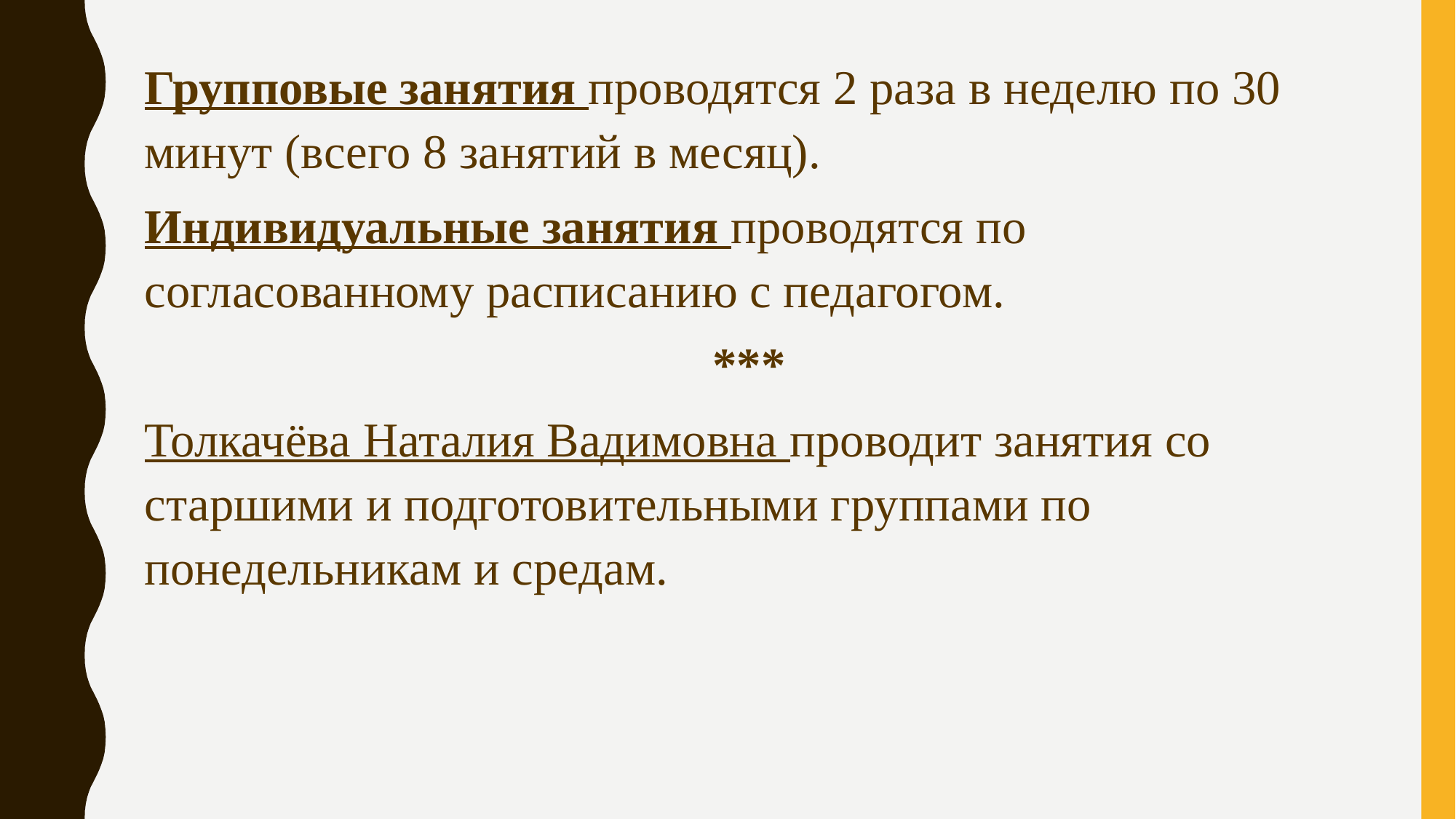

Групповые занятия проводятся 2 раза в неделю по 30 минут (всего 8 занятий в месяц).
Индивидуальные занятия проводятся по согласованному расписанию с педагогом.
***
Толкачёва Наталия Вадимовна проводит занятия со старшими и подготовительными группами по понедельникам и средам.